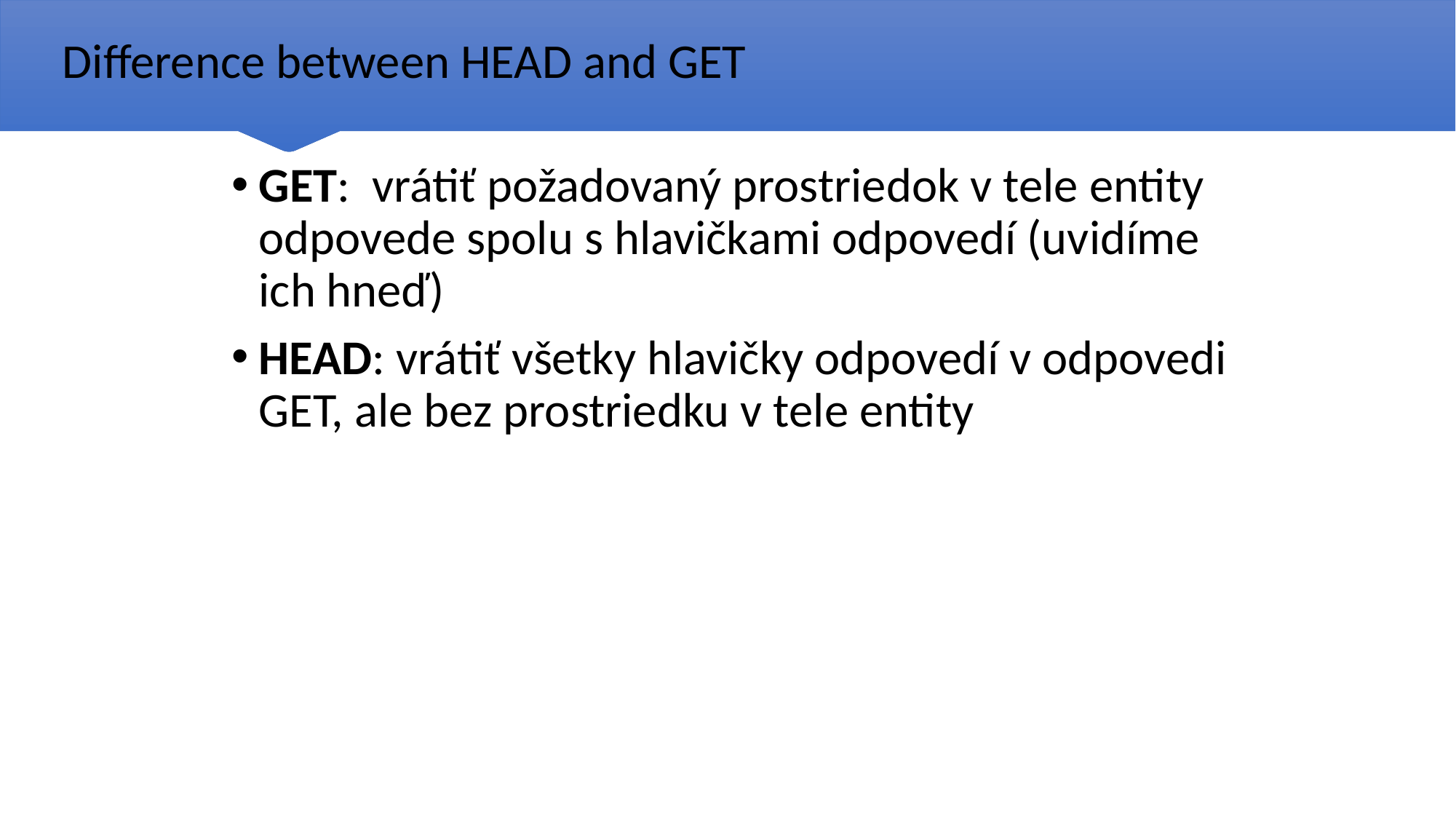

# Difference between HEAD and GET
GET:  vrátiť požadovaný prostriedok v tele entity odpovede spolu s hlavičkami odpovedí (uvidíme ich hneď)
HEAD: vrátiť všetky hlavičky odpovedí v odpovedi GET, ale bez prostriedku v tele entity